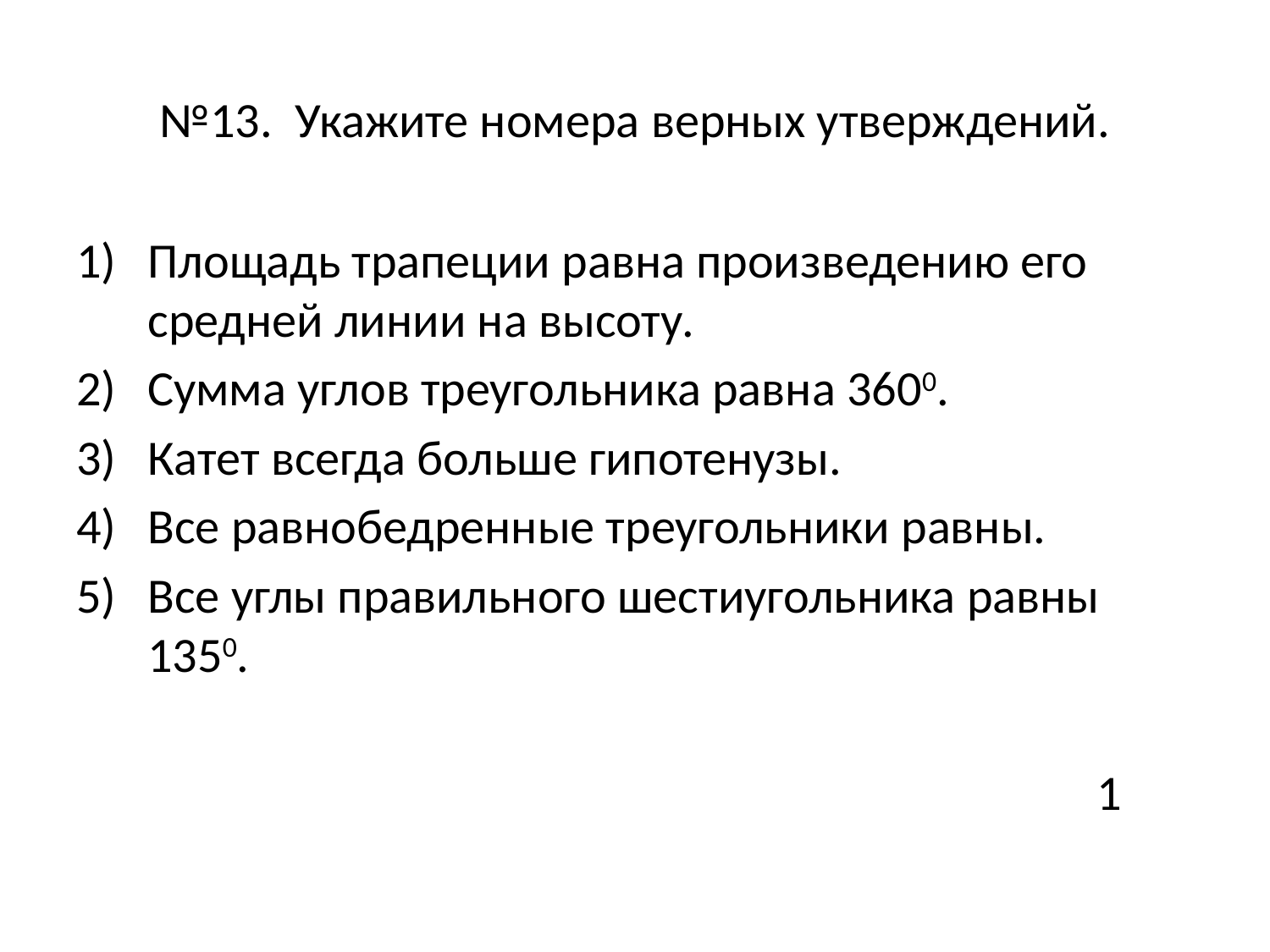

# №13.  Укажите номера верных утверждений.
Площадь трапеции равна произведению его средней линии на высоту.
Сумма углов треугольника равна 3600.
Катет всегда больше гипотенузы.
Все равнобедренные треугольники равны.
Все углы правильного шестиугольника равны 1350.

                                                                                           1